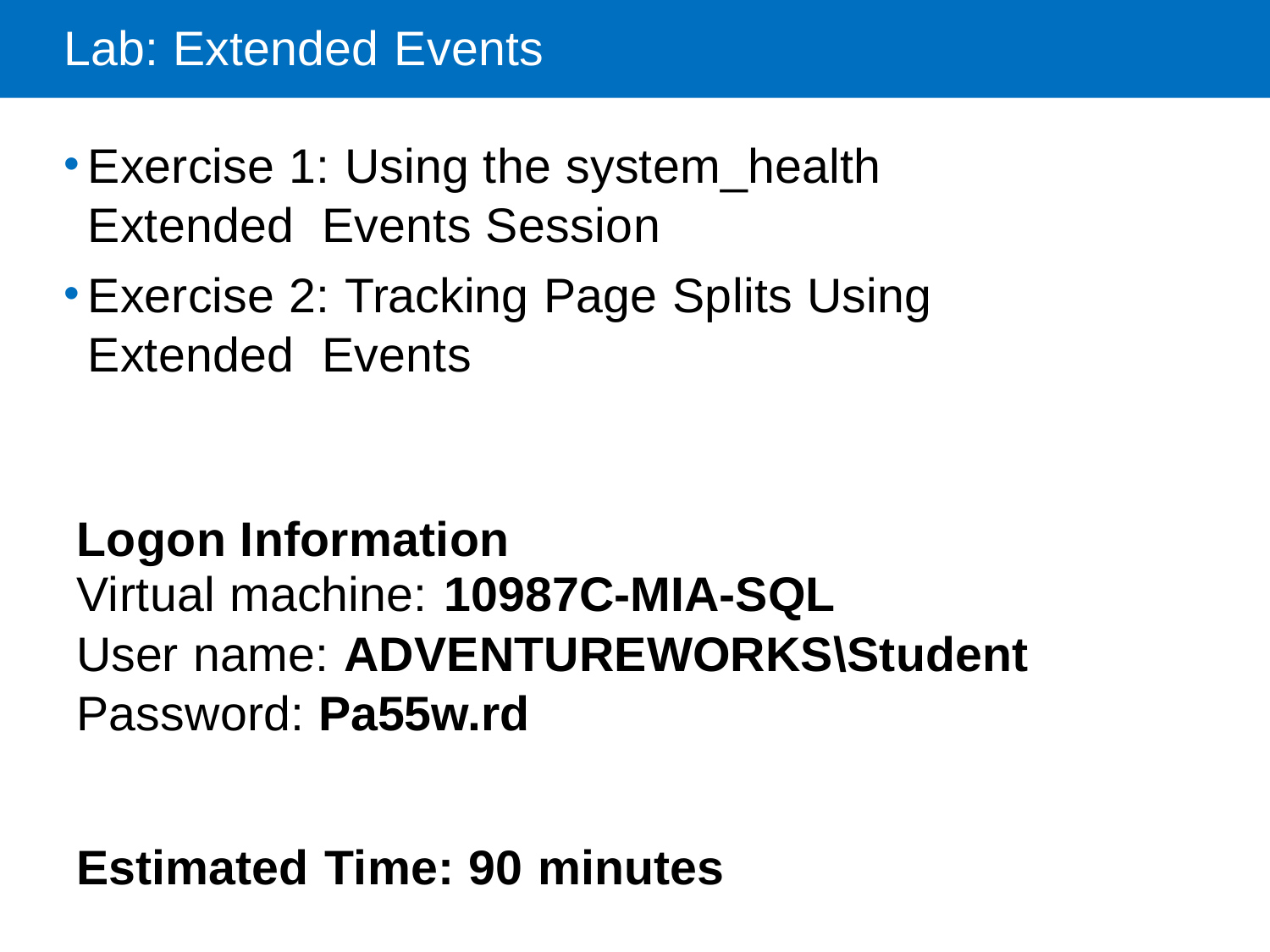

Lab: Extended Events

Exercise 1: Using the system_health Extended  Events Session
Exercise 2: Tracking Page Splits Using Extended  Events

Logon Information
Virtual machine: 10987C-MIA-SQL
User name: ADVENTUREWORKS\Student
Password: Pa55w.rd

Estimated Time: 90 minutes